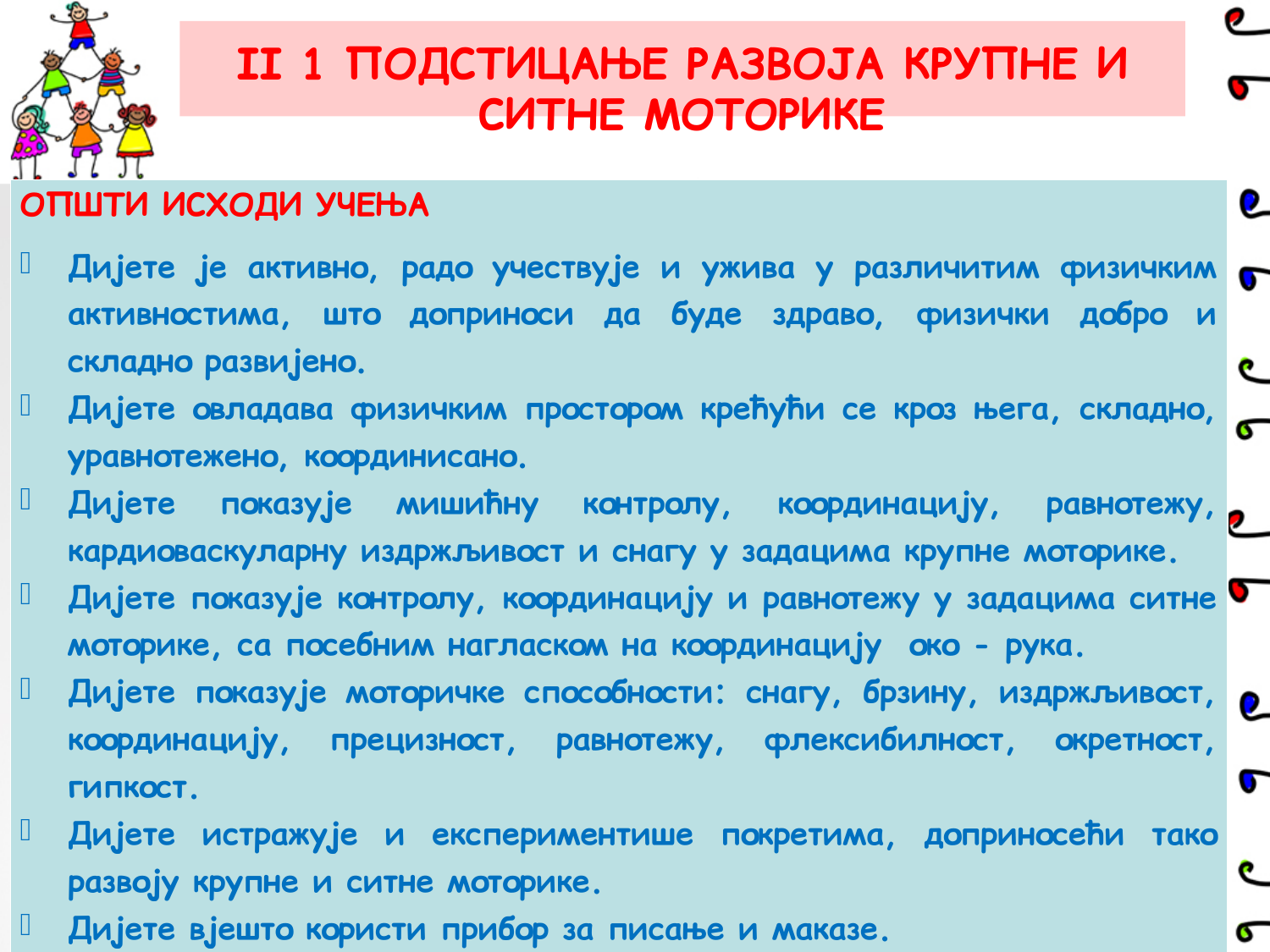

# II 1 ПОДСТИЦАЊЕ РАЗВОЈА КРУПНЕ И СИТНЕ МОТОРИКЕ
| ОПШТИ ИСХОДИ УЧЕЊА Дијете је активно, радо учествује и ужива у различитим физичким активностима, што доприноси да буде здраво, физички добро и складно развијено. Дијете овладава физичким простором крећући се кроз њега, складно, уравнотежено, координисано. Дијете показује мишићну контролу, координацију, равнотежу, кардиоваскуларну издржљивост и снагу у задацима крупне моторике. Дијете показује контролу, координацију и равнотежу у задацима ситне моторике, са посебним нагласком на координацију око - рука. Дијете показује моторичке способности: снагу, брзину, издржљивост, координацију, прецизност, равнотежу, флексибилност, окретност, гипкост. Дијете истражује и експериментише покретима, доприносећи тако развоју крупне и ситне моторике. Дијете вјешто користи прибор за писање и маказе. Дијете заузима правилан положај тијела приликом сједења, стајања, ходања и вршења одређених радњи. |
| --- |